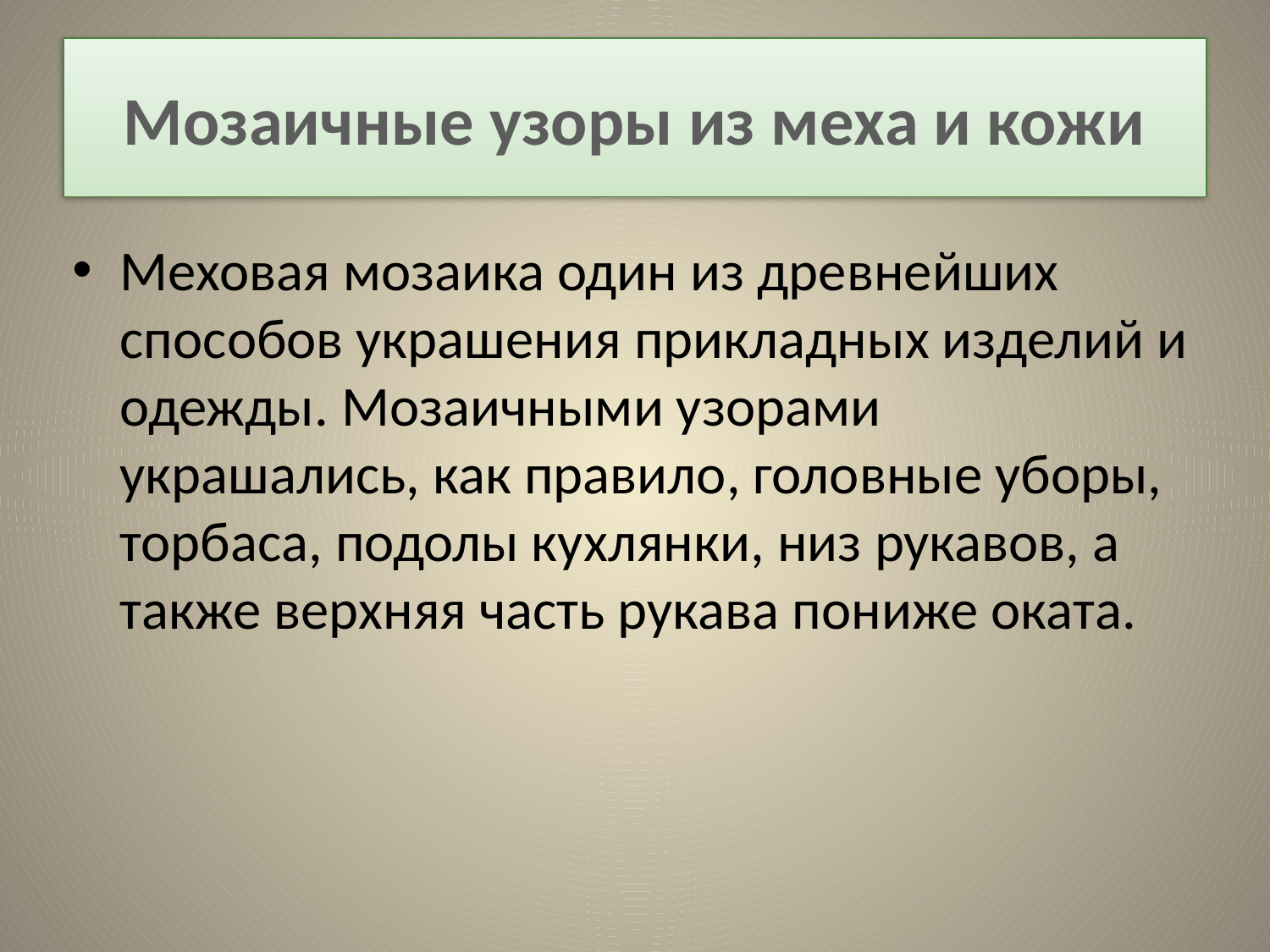

# Мозаичные узоры из меха и кожи
Меховая мозаика один из древнейших способов украшения прикладных изделий и одежды. Мозаичными узорами украшались, как правило, головные уборы, торбаса, подолы кухлянки, низ рукавов, а также верхняя часть рукава пониже оката.